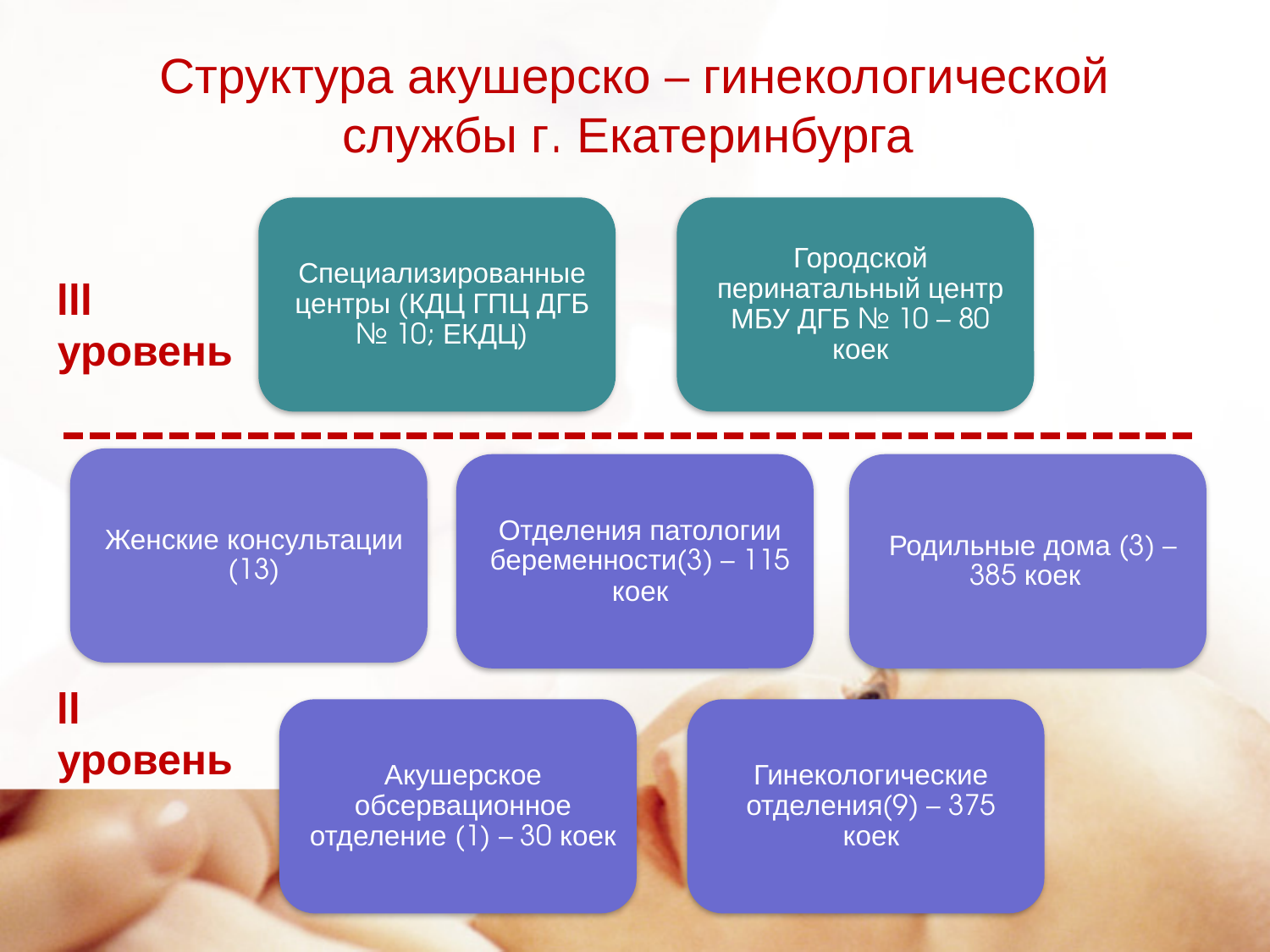

# Структура акушерско – гинекологической службы г. Екатеринбурга
Городской перинатальный центр МБУ ДГБ № 10 – 80 коек
Специализированные центры (КДЦ ГПЦ ДГБ № 10; ЕКДЦ)
Женские консультации (13)
Родильные дома (3) – 385 коек
Отделения патологии беременности(3) – 115 коек
Акушерское обсервационное отделение (1) – 30 коек
Гинекологические отделения(9) – 375 коек
III уровень
II уровень